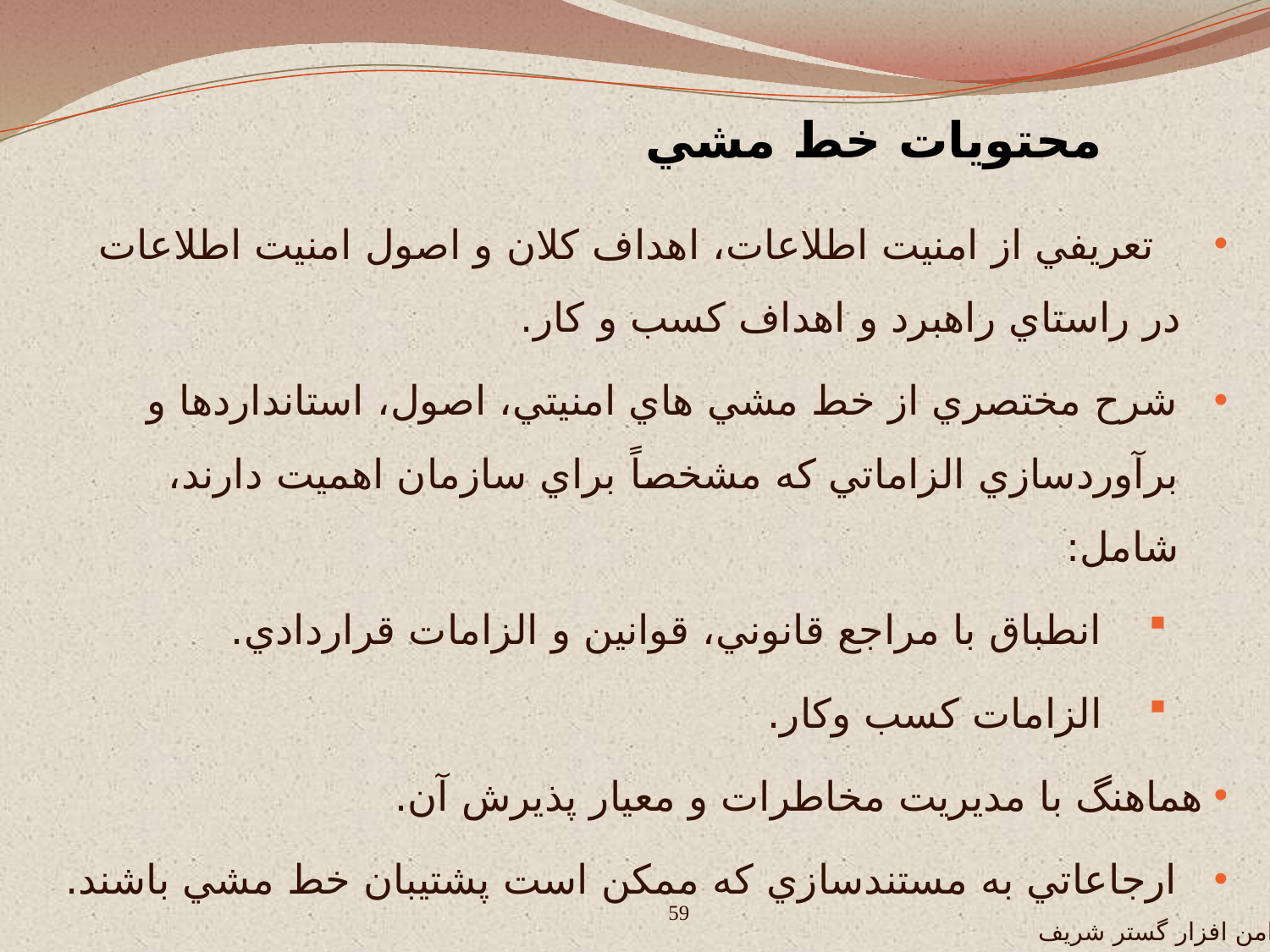

محتويات خط مشي

  تعريفي از امنيت اطلاعات، اهداف کلان و اصول امنيت اطلاعات در راستاي راهبرد و اهداف کسب و کار.
شرح مختصري از خط مشي هاي امنيتي، اصول، استانداردها و برآوردسازي الزاماتي که مشخصاً براي سازمان اهميت دارند، شامل:
  انطباق با مراجع قانوني، قوانين و الزامات قراردادي.
  الزامات کسب وکار.
هماهنگ با مديريت مخاطرات و معيار پذيرش آن.
  ارجاعاتي به مستندسازي که ممکن است پشتيبان خط مشي باشند.